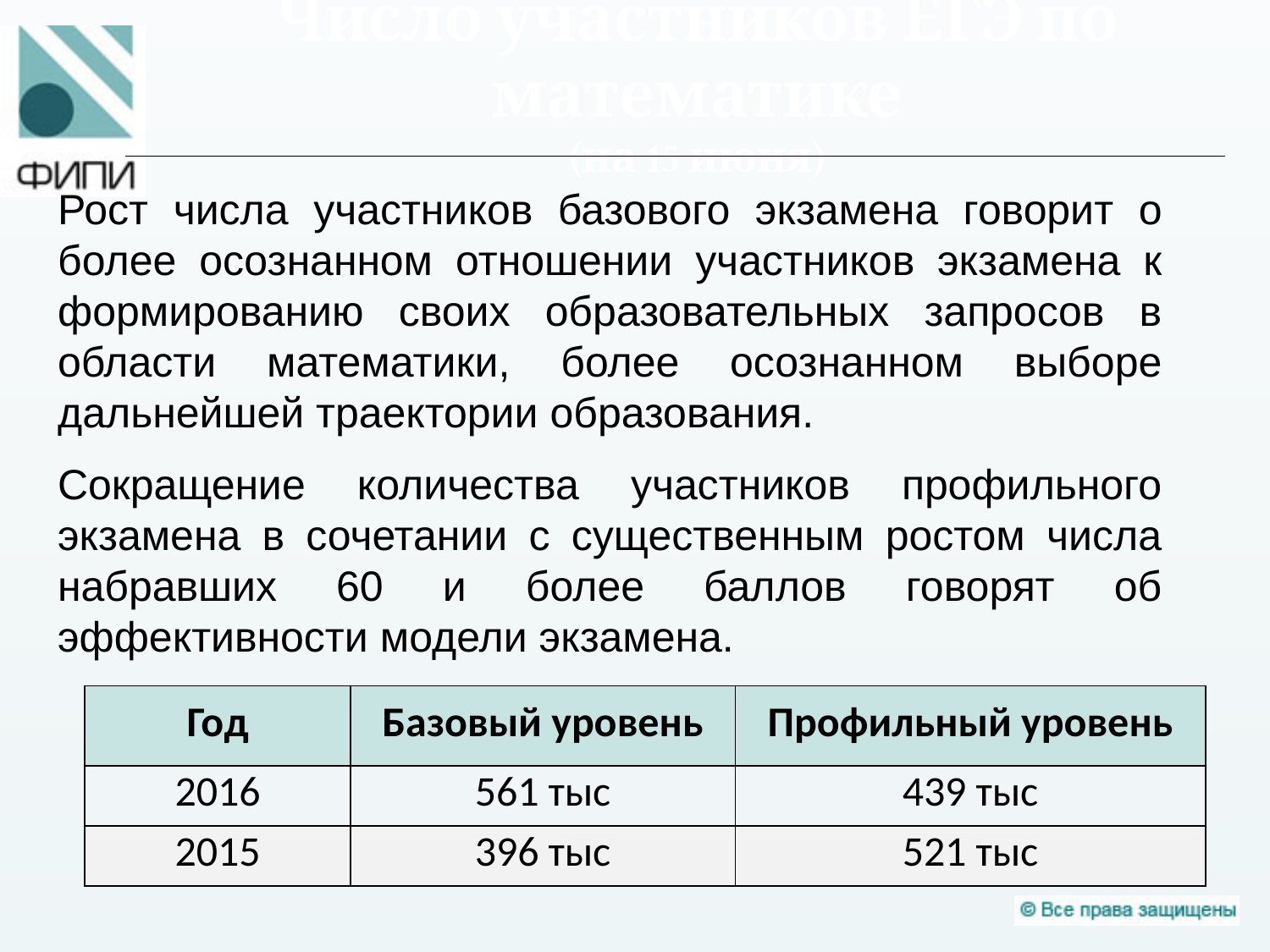

# Число участников ЕГЭ по математике (на 15 июня)
Рост числа участников базового экзамена говорит о более осознанном отношении участников экзамена к формированию своих образовательных запросов в области математики, более осознанном выборе дальнейшей траектории образования.
Сокращение количества участников профильного экзамена в сочетании с существенным ростом числа набравших 60 и более баллов говорят об эффективности модели экзамена.

| Год | Базовый уровень | Профильный уровень |
| --- | --- | --- |
| 2016 | 561 тыс | 439 тыс |
| 2015 | 396 тыс | 521 тыс |